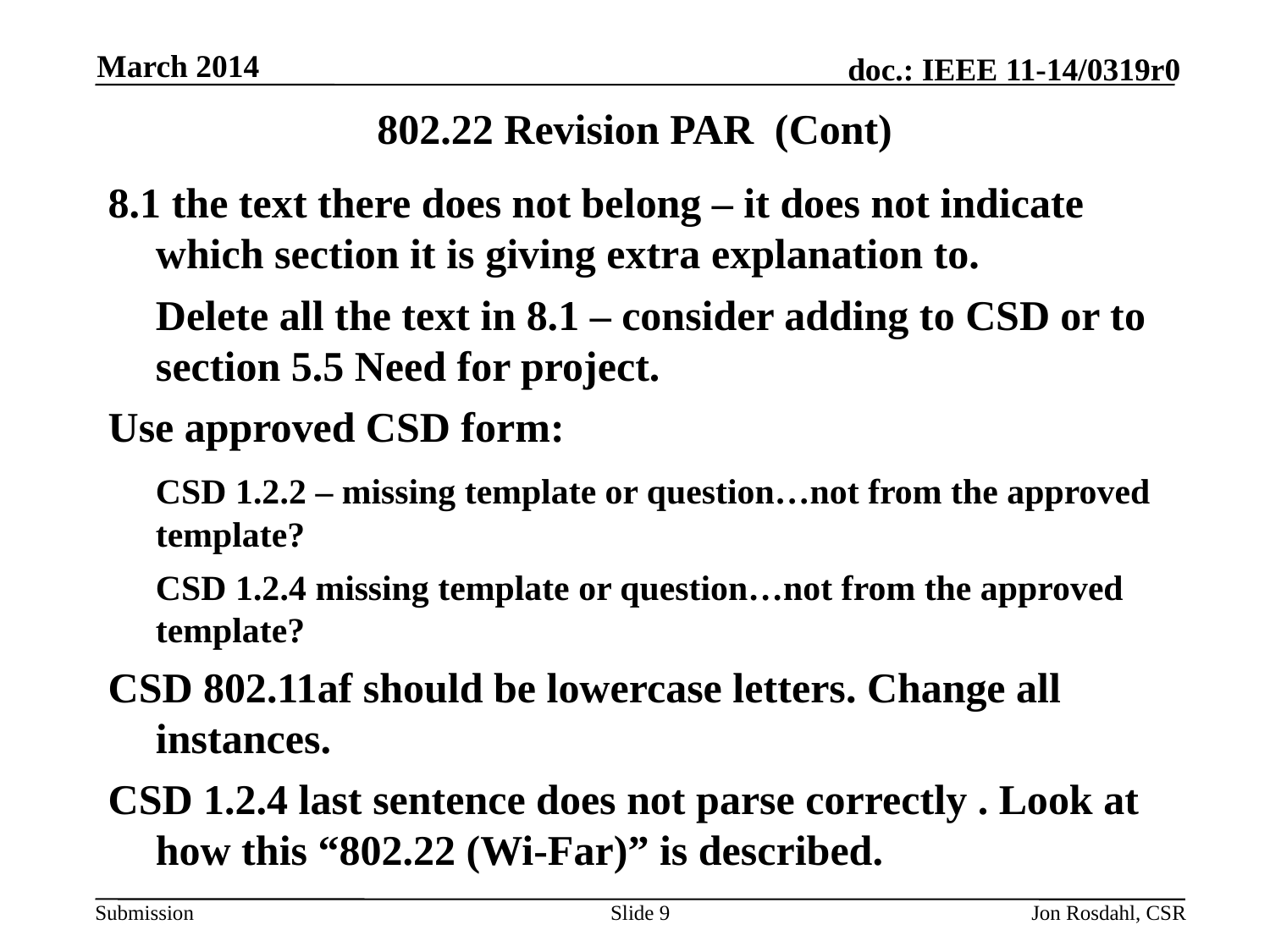

March 2014
# 802.22 Revision PAR  (Cont)
8.1 the text there does not belong – it does not indicate which section it is giving extra explanation to.
	Delete all the text in 8.1 – consider adding to CSD or to section 5.5 Need for project.
Use approved CSD form:
	CSD 1.2.2 – missing template or question…not from the approved template?
	CSD 1.2.4 missing template or question…not from the approved template?
CSD 802.11af should be lowercase letters. Change all instances.
CSD 1.2.4 last sentence does not parse correctly . Look at how this “802.22 (Wi-Far)” is described.

Slide 9
Jon Rosdahl, CSR